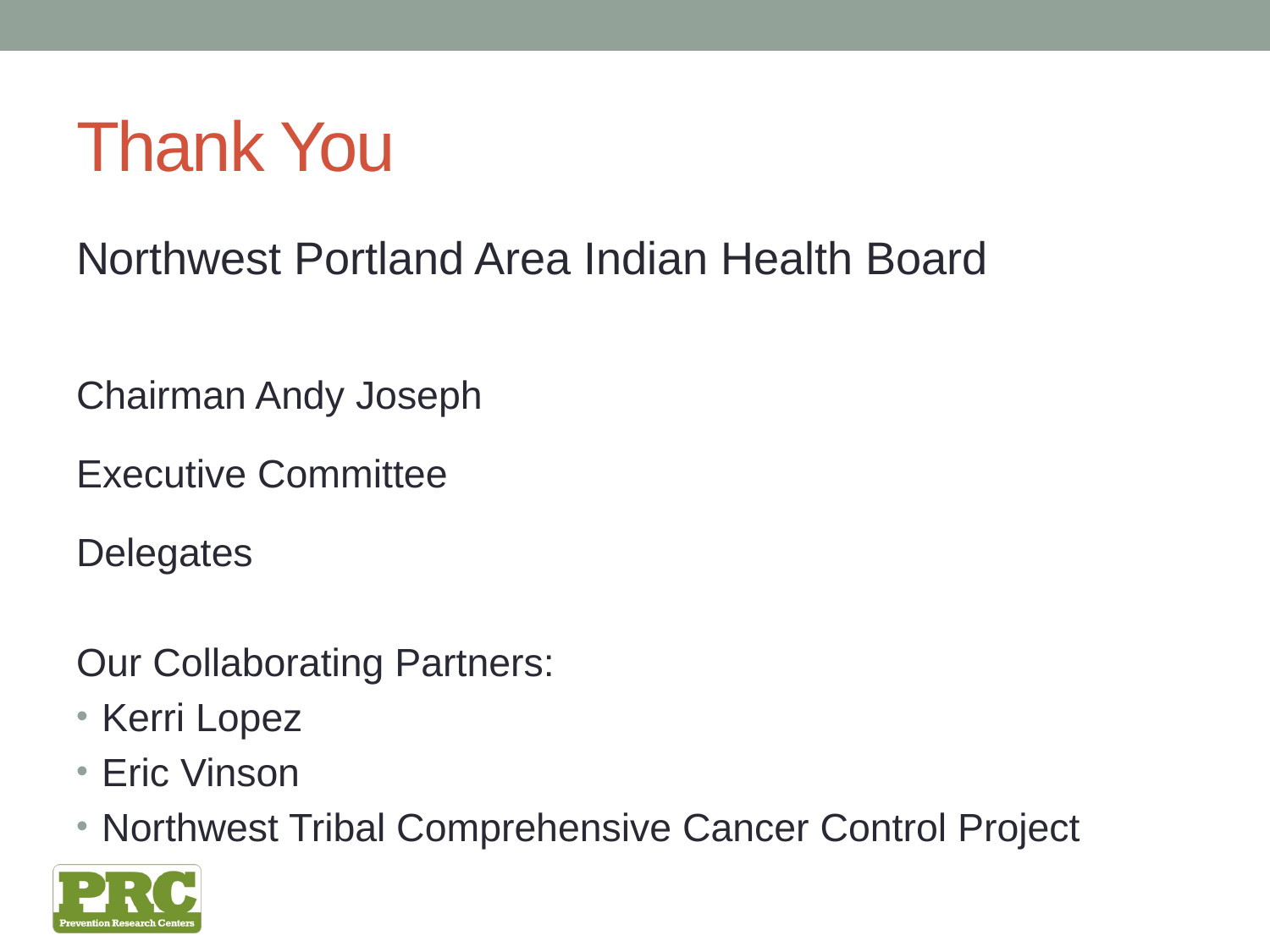

# Thank You
Northwest Portland Area Indian Health Board

Chairman Andy Joseph
Executive Committee
Delegates

Our Collaborating Partners:
Kerri Lopez
Eric Vinson
Northwest Tribal Comprehensive Cancer Control Project